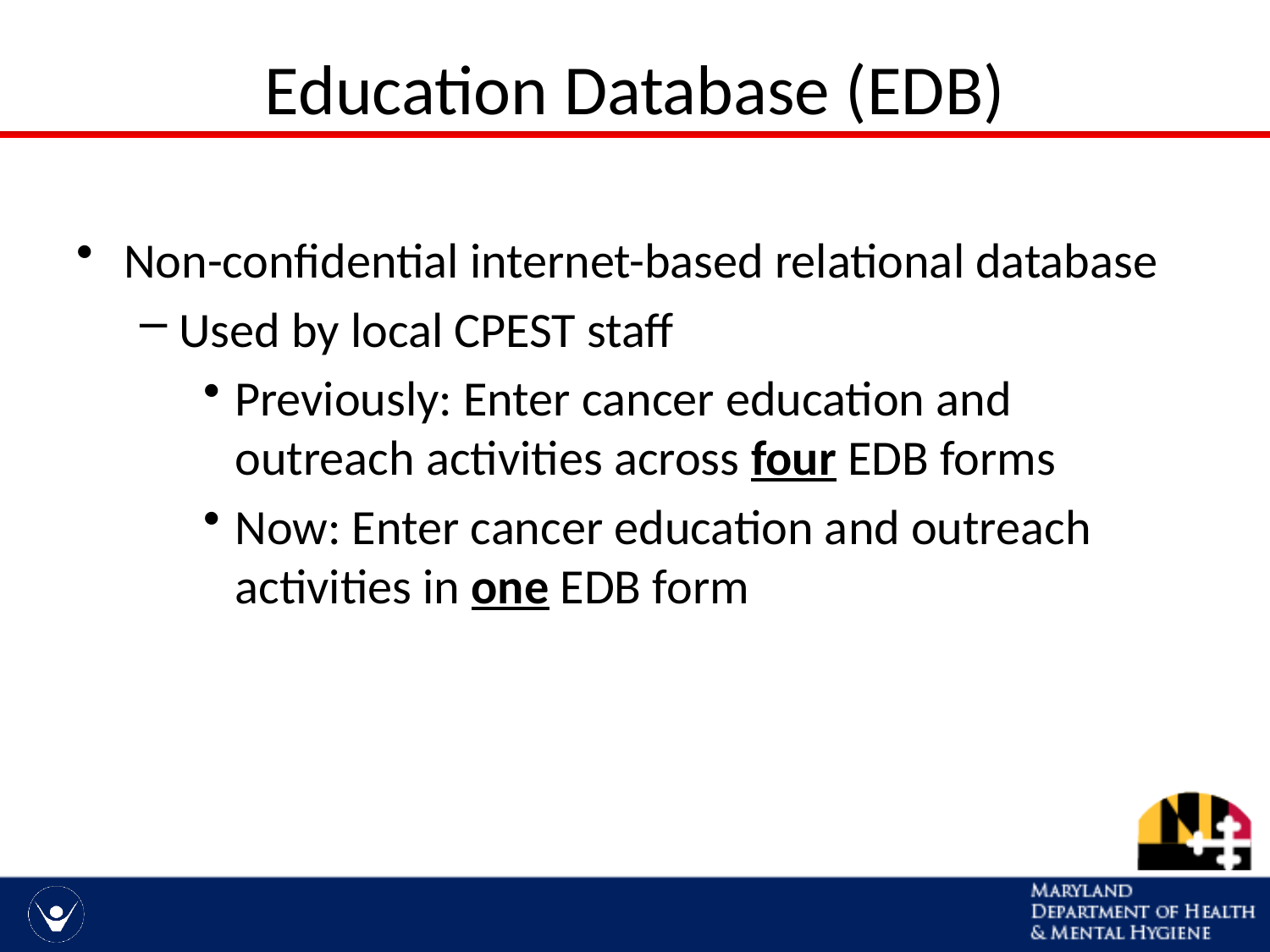

# Education Database (EDB)
Non-confidential internet-based relational database
Used by local CPEST staff
Previously: Enter cancer education and outreach activities across four EDB forms
Now: Enter cancer education and outreach activities in one EDB form